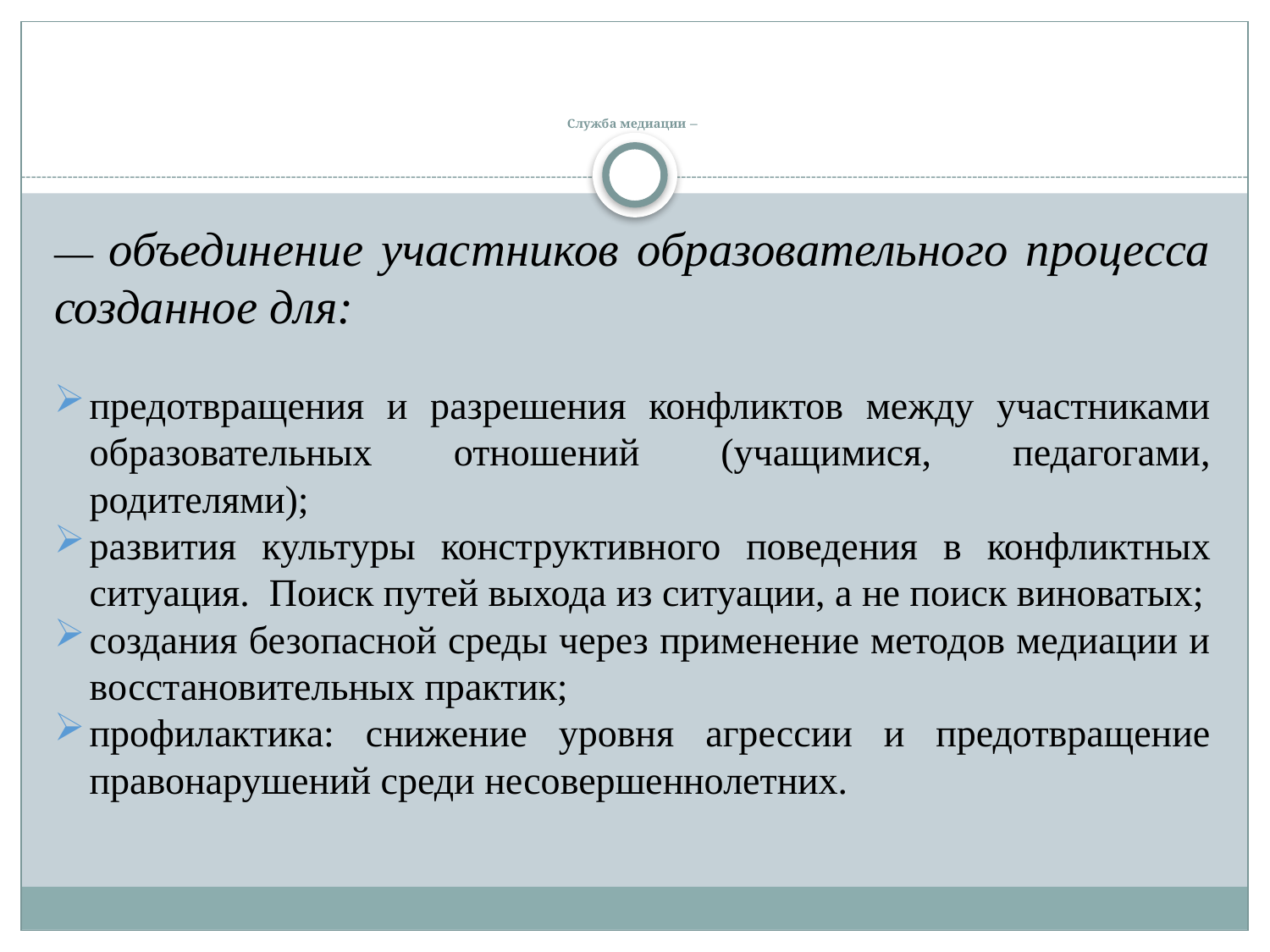

# Служба медиации –
— объединение участников образовательного процесса созданное для:

предотвращения и разрешения конфликтов между участниками образовательных отношений (учащимися, педагогами, родителями);
развития культуры конструктивного поведения в конфликтных ситуация.  Поиск путей выхода из ситуации, а не поиск виноватых;
создания безопасной среды через применение методов медиации и восстановительных практик;
профилактика: снижение уровня агрессии и предотвращение правонарушений среди несовершеннолетних.